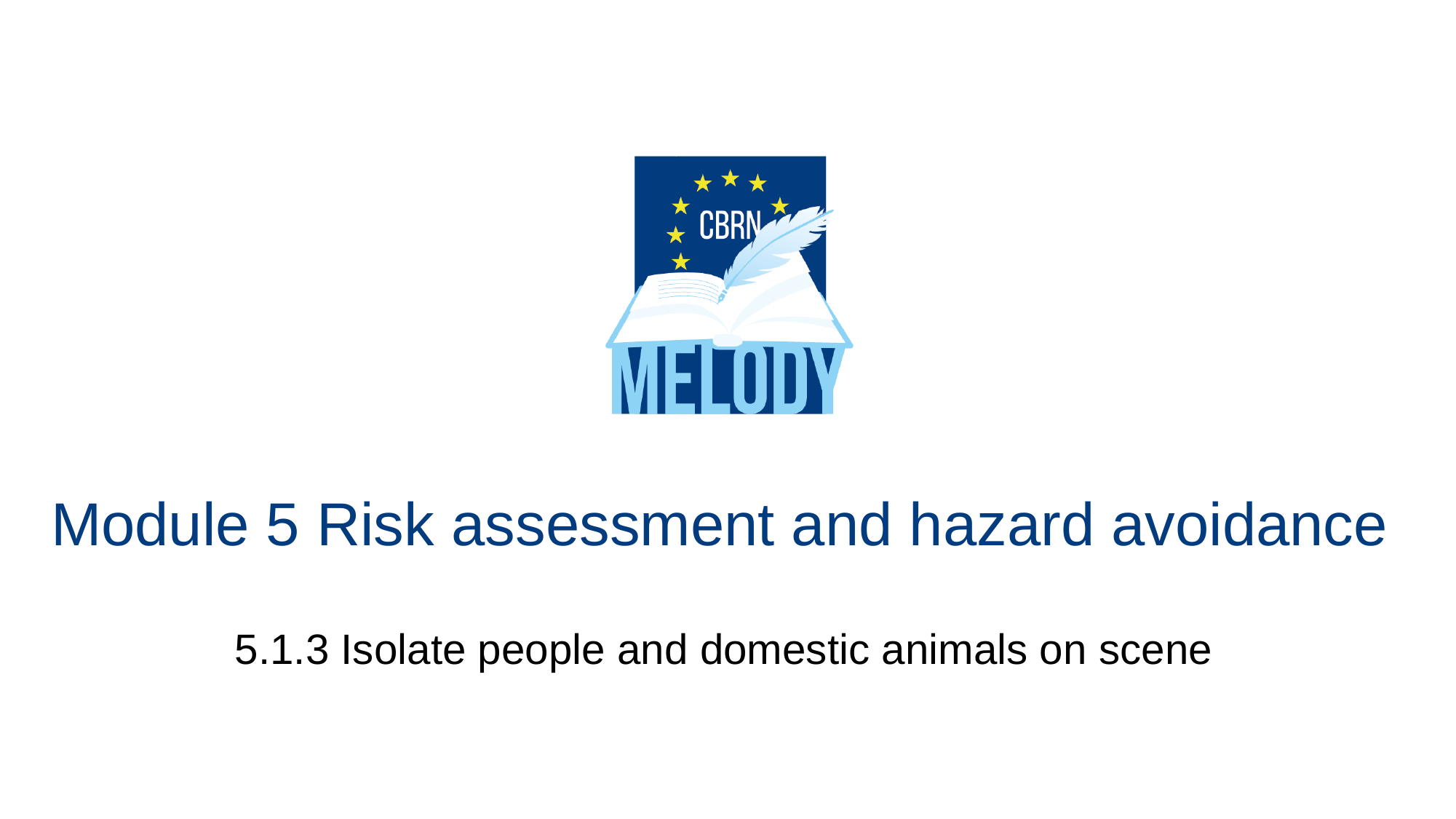

# Module 5 Risk assessment and hazard avoidance
5.1.3 Isolate people and domestic animals on scene